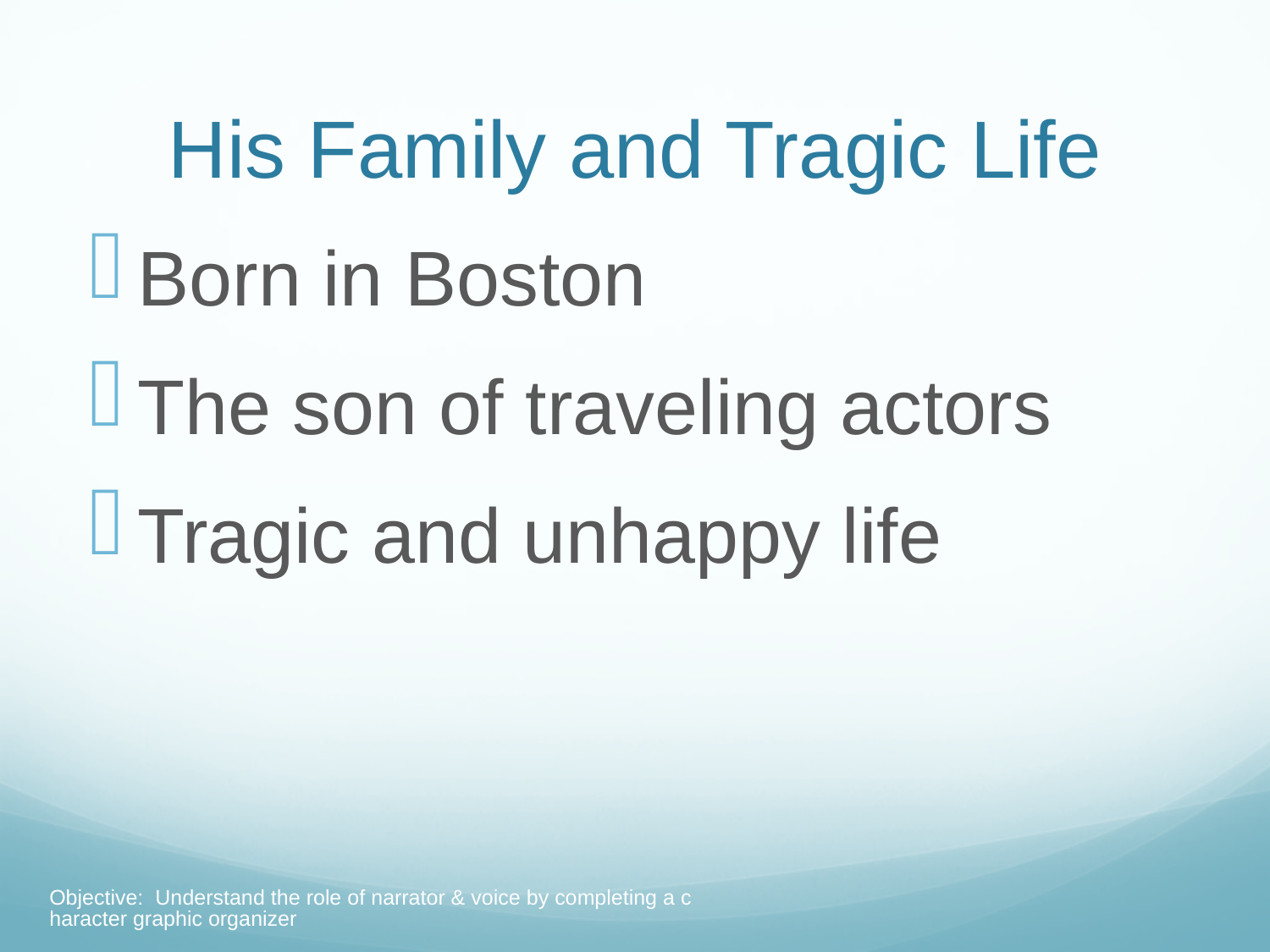

# His Family and Tragic Life
Born in Boston
The son of traveling actors
Tragic and unhappy life
Objective:  Understand the role of narrator & voice by completing a character graphic organizer